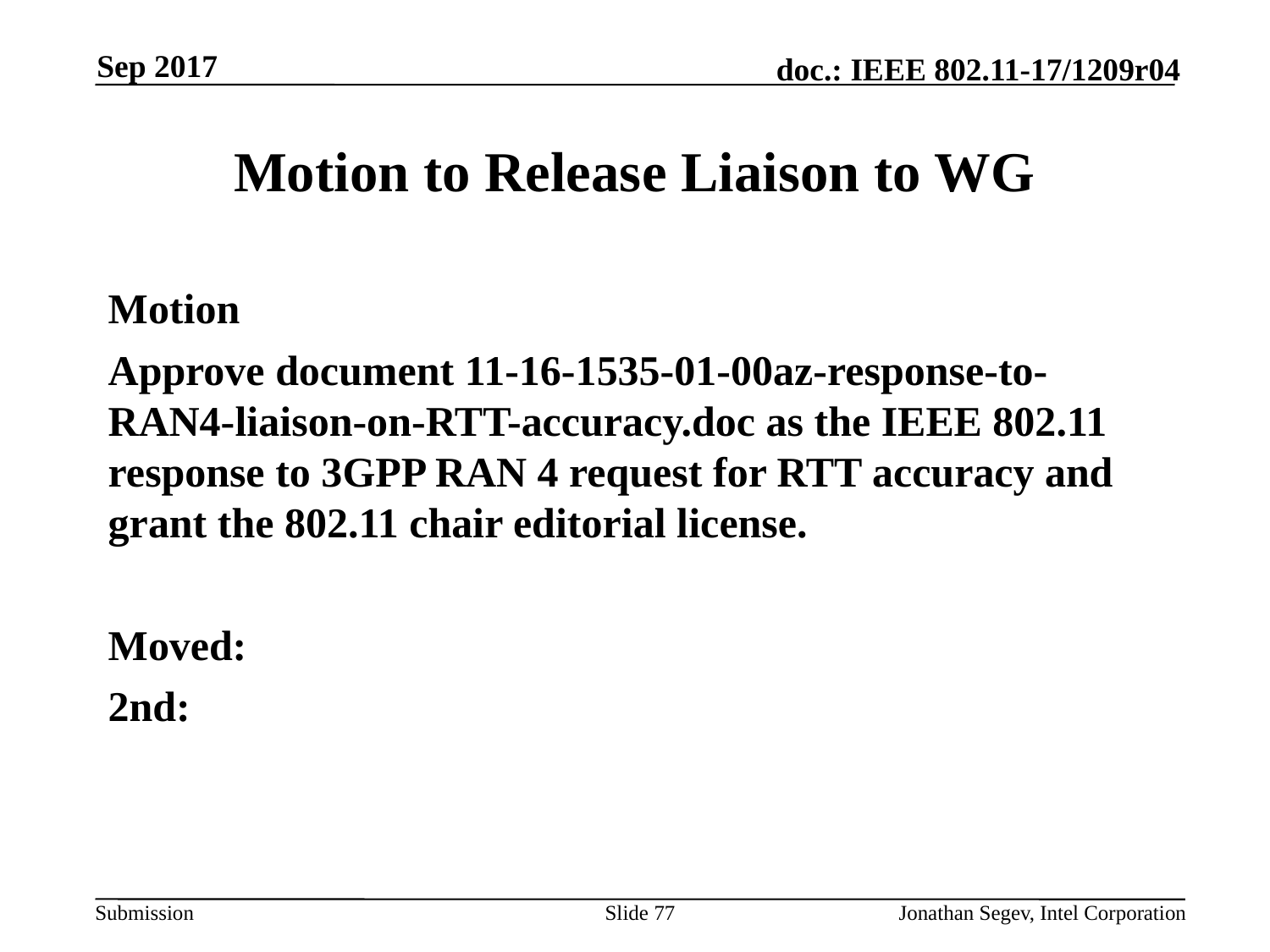

Sep 2017
# Motion to Release Liaison to WG
Motion
Approve document 11-16-1535-01-00az-response-to-RAN4-liaison-on-RTT-accuracy.doc as the IEEE 802.11 response to 3GPP RAN 4 request for RTT accuracy and grant the 802.11 chair editorial license.

Moved:
2nd:

Slide 77
Jonathan Segev, Intel Corporation